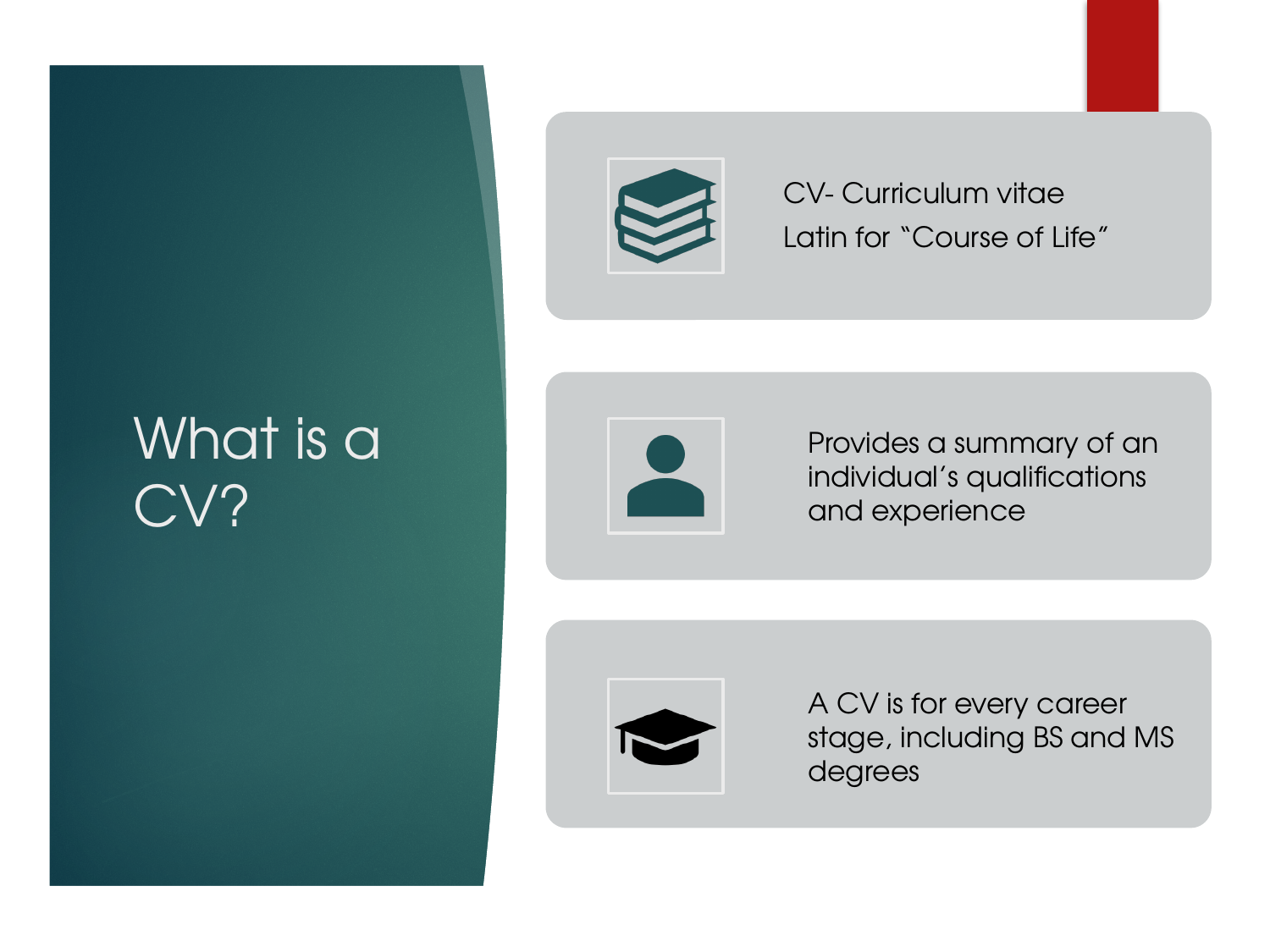

CV- Curriculum vitae
Latin for “Course of Life”

Provides a summary of an individual’s qualifications and experience

A CV is for every career stage, including BS and MS degrees

# What is a CV?